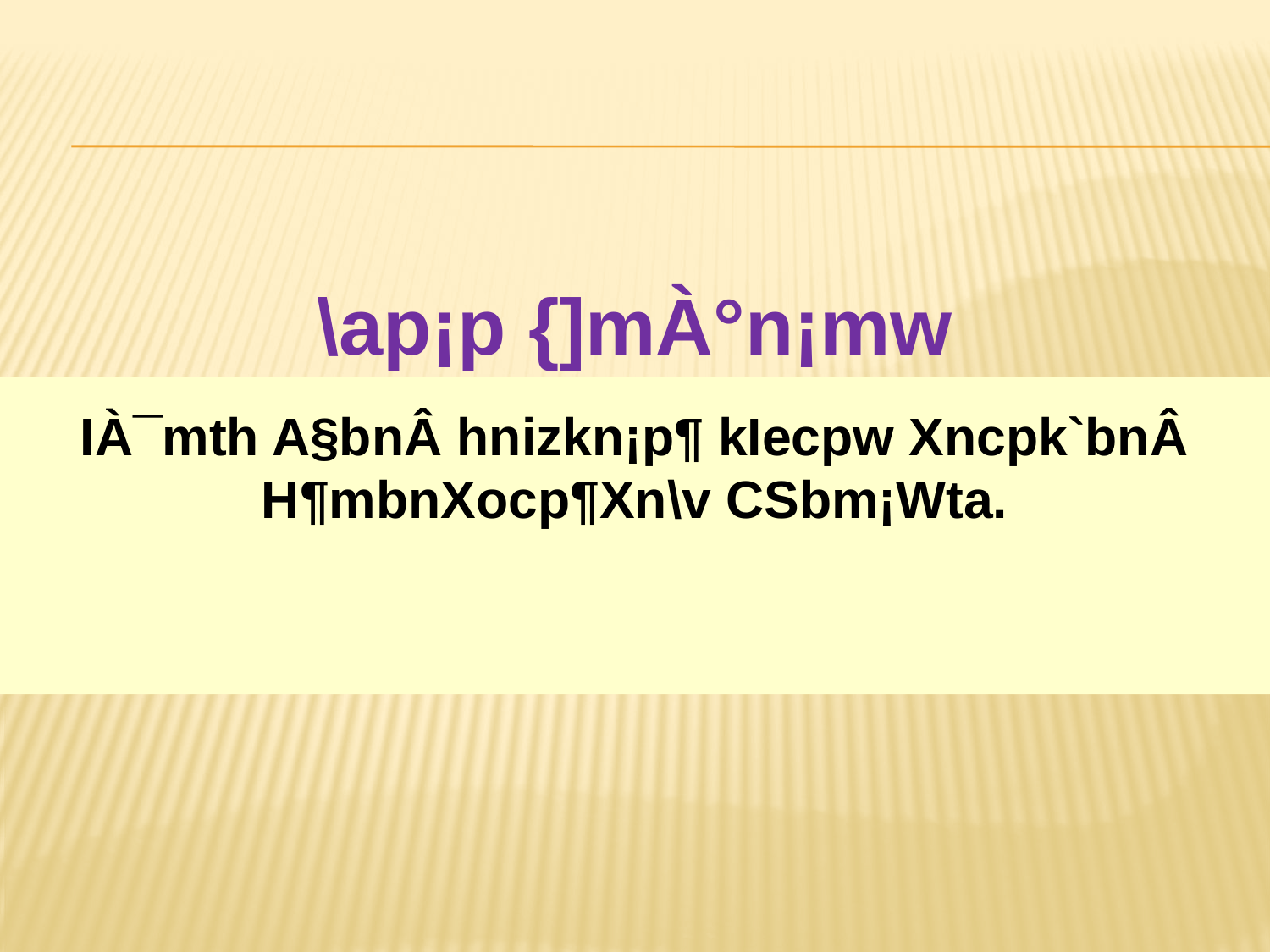

\ap¡p {]mÀ°n¡mw

IÀ¯mth A§bnÂ hnizkn¡p¶ kIecpw Xncpk`bnÂ H¶mbnXocp¶Xn\v CSbm¡Wta.